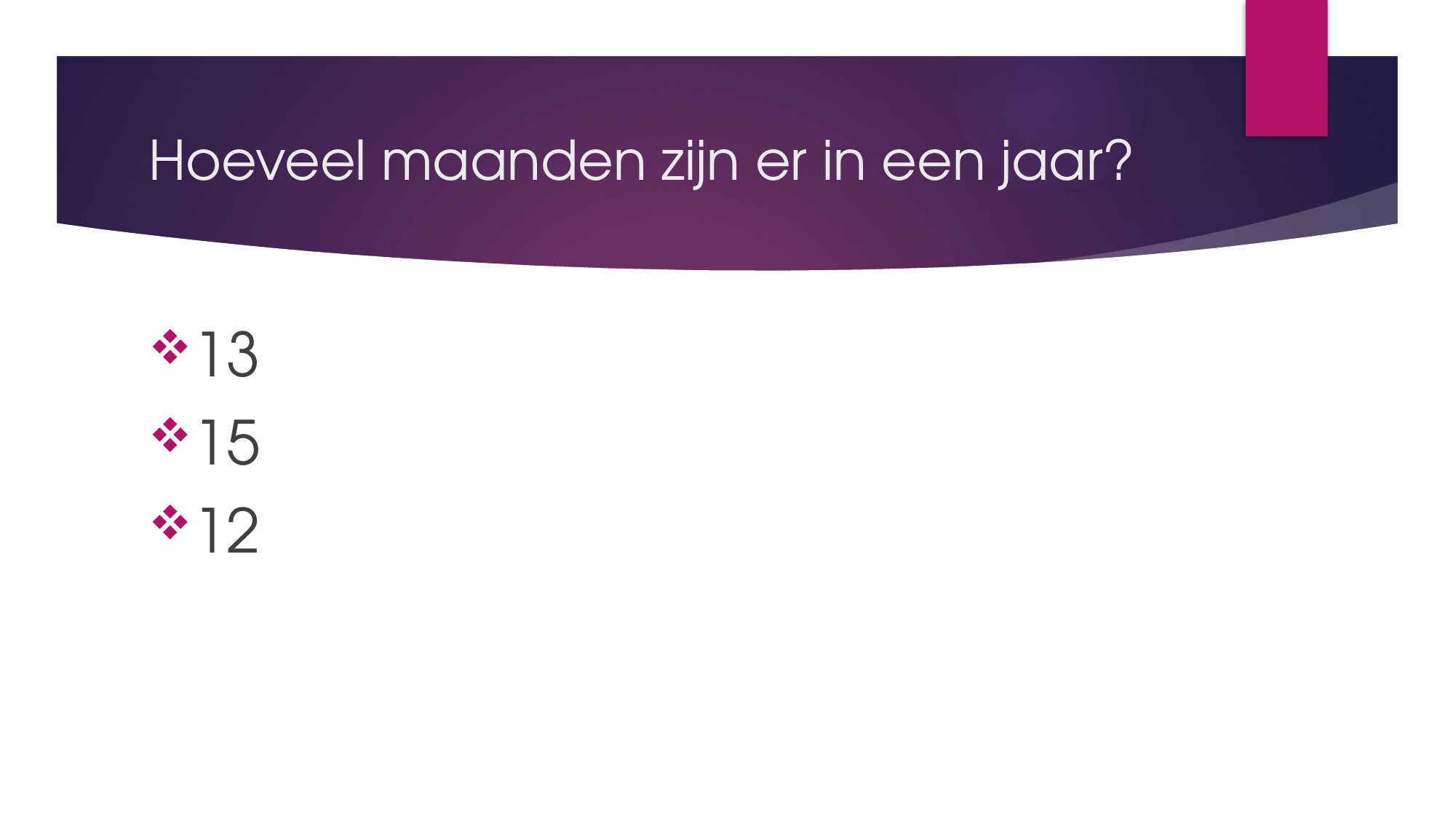

# Hoeveel maanden zijn er in een jaar?
13
15
12